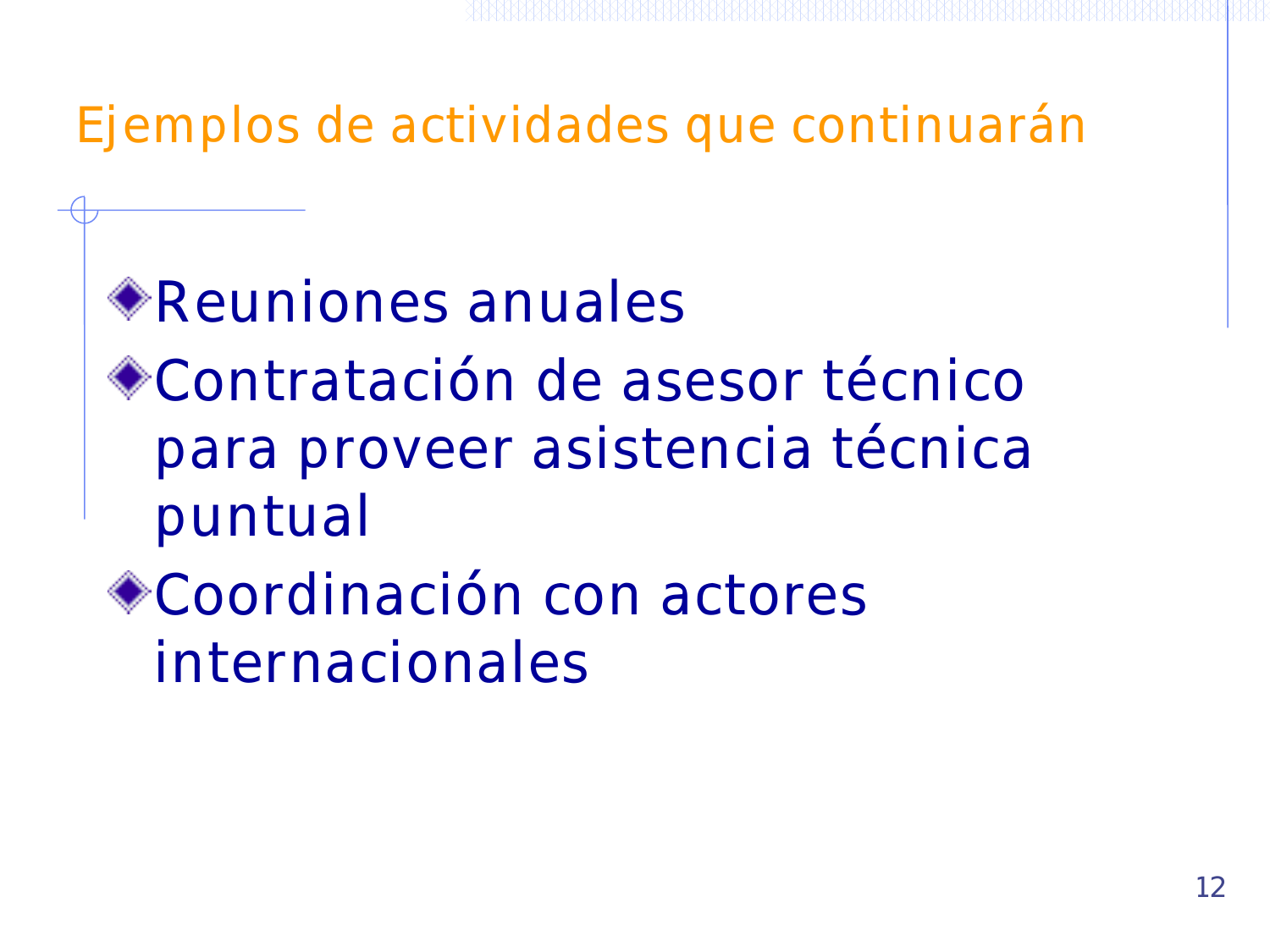

# Ejemplos de actividades que continuarán

Reuniones anuales
Contratación de asesor técnico para proveer asistencia técnica puntual
Coordinación con actores internacionales

12